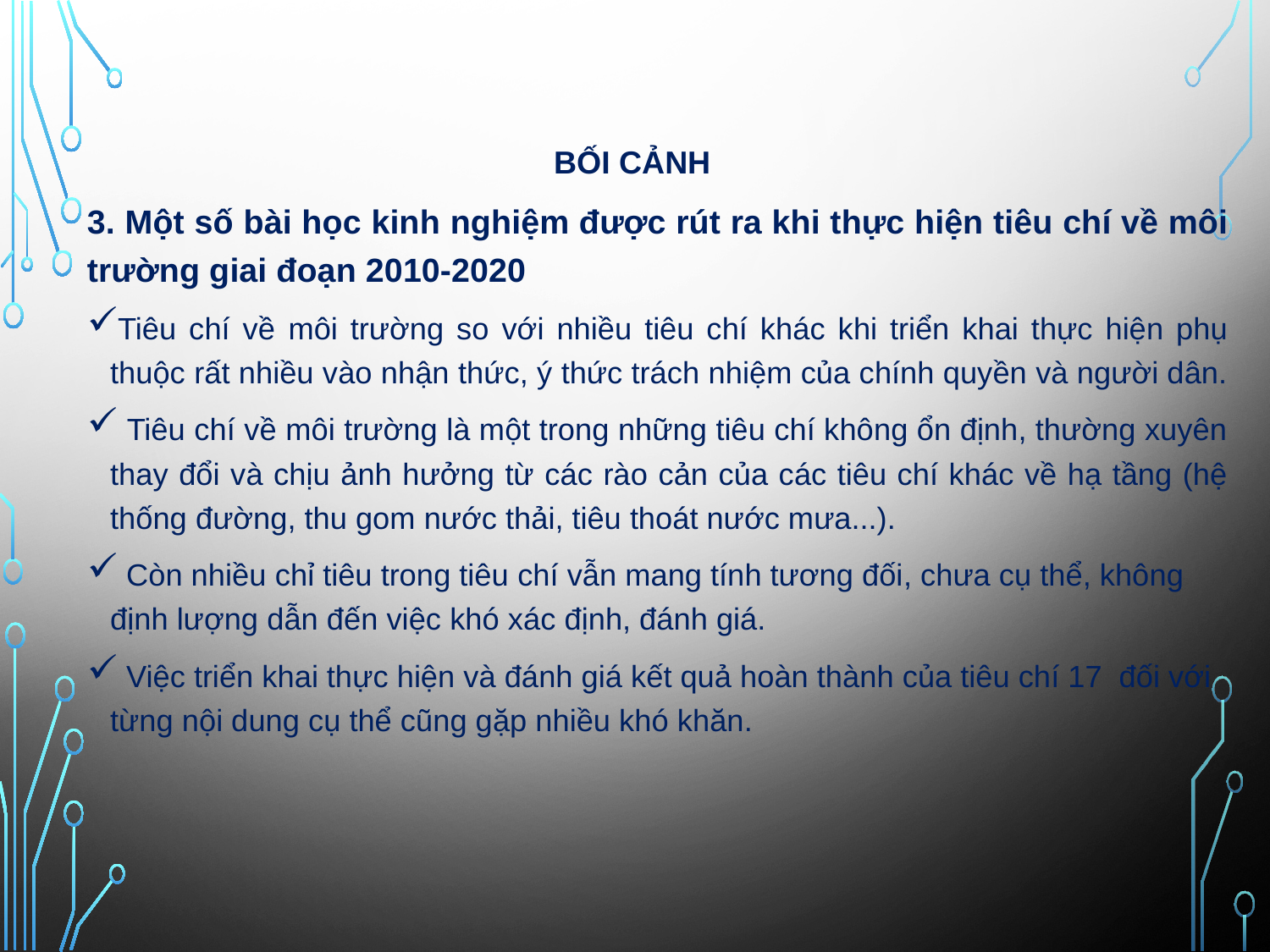

# Bối cảnh
3. Một số bài học kinh nghiệm được rút ra khi thực hiện tiêu chí về môi trường giai đoạn 2010-2020
Tiêu chí về môi trường so với nhiều tiêu chí khác khi triển khai thực hiện phụ thuộc rất nhiều vào nhận thức, ý thức trách nhiệm của chính quyền và người dân.
 Tiêu chí về môi trường là một trong những tiêu chí không ổn định, thường xuyên thay đổi và chịu ảnh hưởng từ các rào cản của các tiêu chí khác về hạ tầng (hệ thống đường, thu gom nước thải, tiêu thoát nước mưa...).
 Còn nhiều chỉ tiêu trong tiêu chí vẫn mang tính tương đối, chưa cụ thể, không định lượng dẫn đến việc khó xác định, đánh giá.
 Việc triển khai thực hiện và đánh giá kết quả hoàn thành của tiêu chí 17  đối với từng nội dung cụ thể cũng gặp nhiều khó khăn.